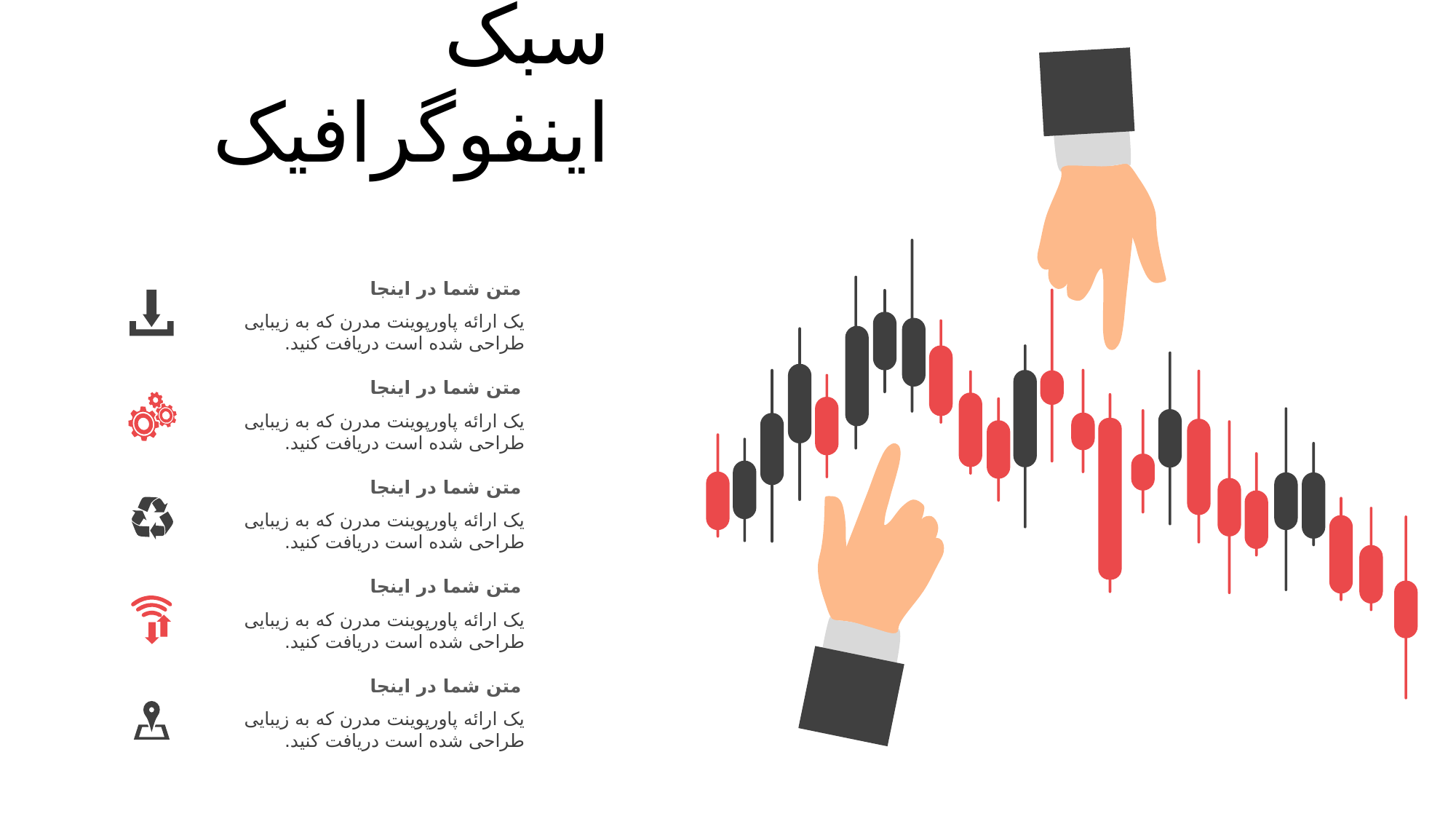

سبک اینفوگرافیک

متن شما در اینجا
یک ارائه پاورپوینت مدرن که به زیبایی طراحی شده است دریافت کنید.

متن شما در اینجا
یک ارائه پاورپوینت مدرن که به زیبایی طراحی شده است دریافت کنید.

متن شما در اینجا
یک ارائه پاورپوینت مدرن که به زیبایی طراحی شده است دریافت کنید.

متن شما در اینجا
یک ارائه پاورپوینت مدرن که به زیبایی طراحی شده است دریافت کنید.

متن شما در اینجا
یک ارائه پاورپوینت مدرن که به زیبایی طراحی شده است دریافت کنید.